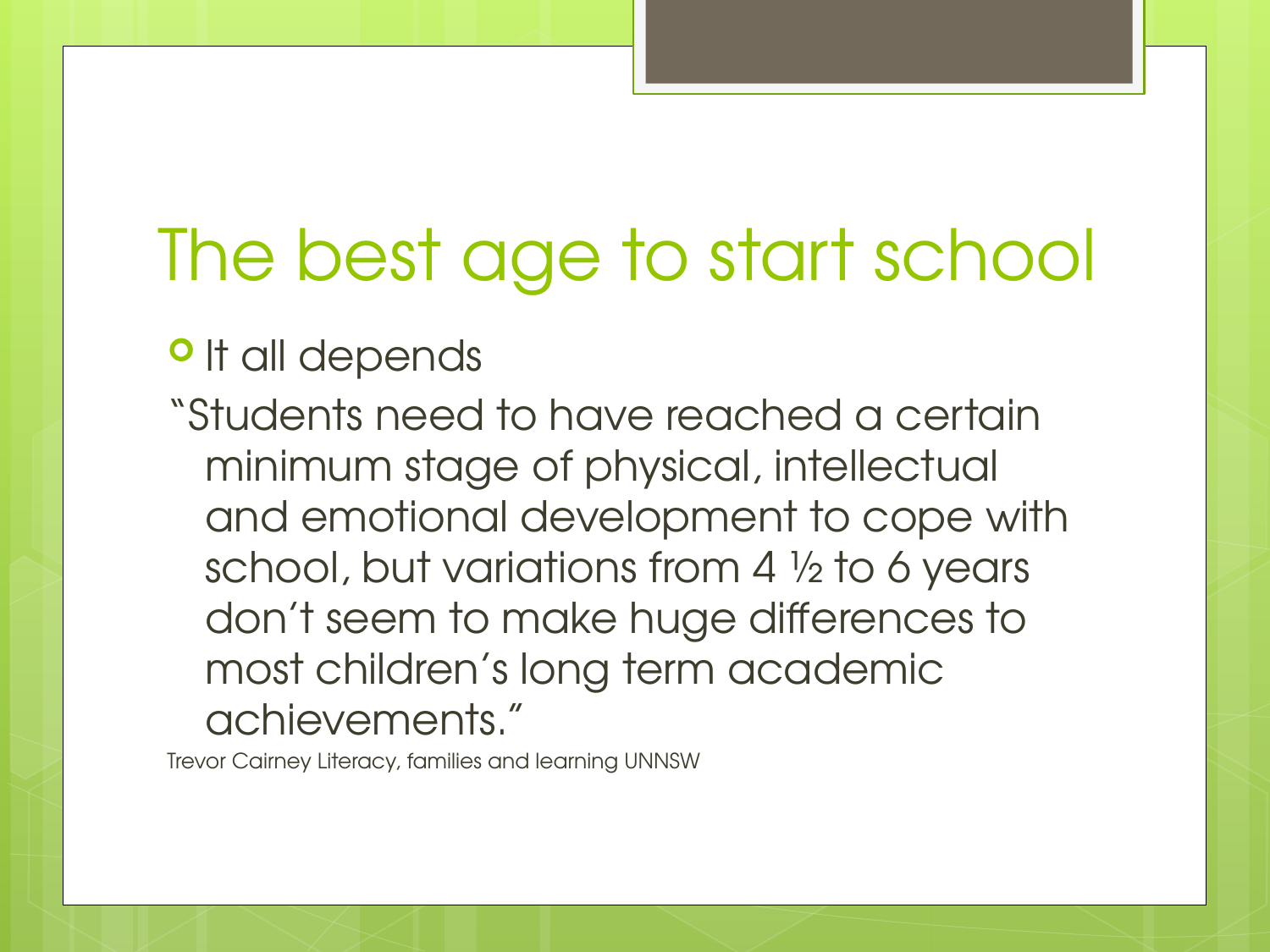

# The best age to start school
It all depends
“Students need to have reached a certain minimum stage of physical, intellectual and emotional development to cope with school, but variations from 4 ½ to 6 years don’t seem to make huge differences to most children’s long term academic achievements.”
Trevor Cairney Literacy, families and learning UNNSW